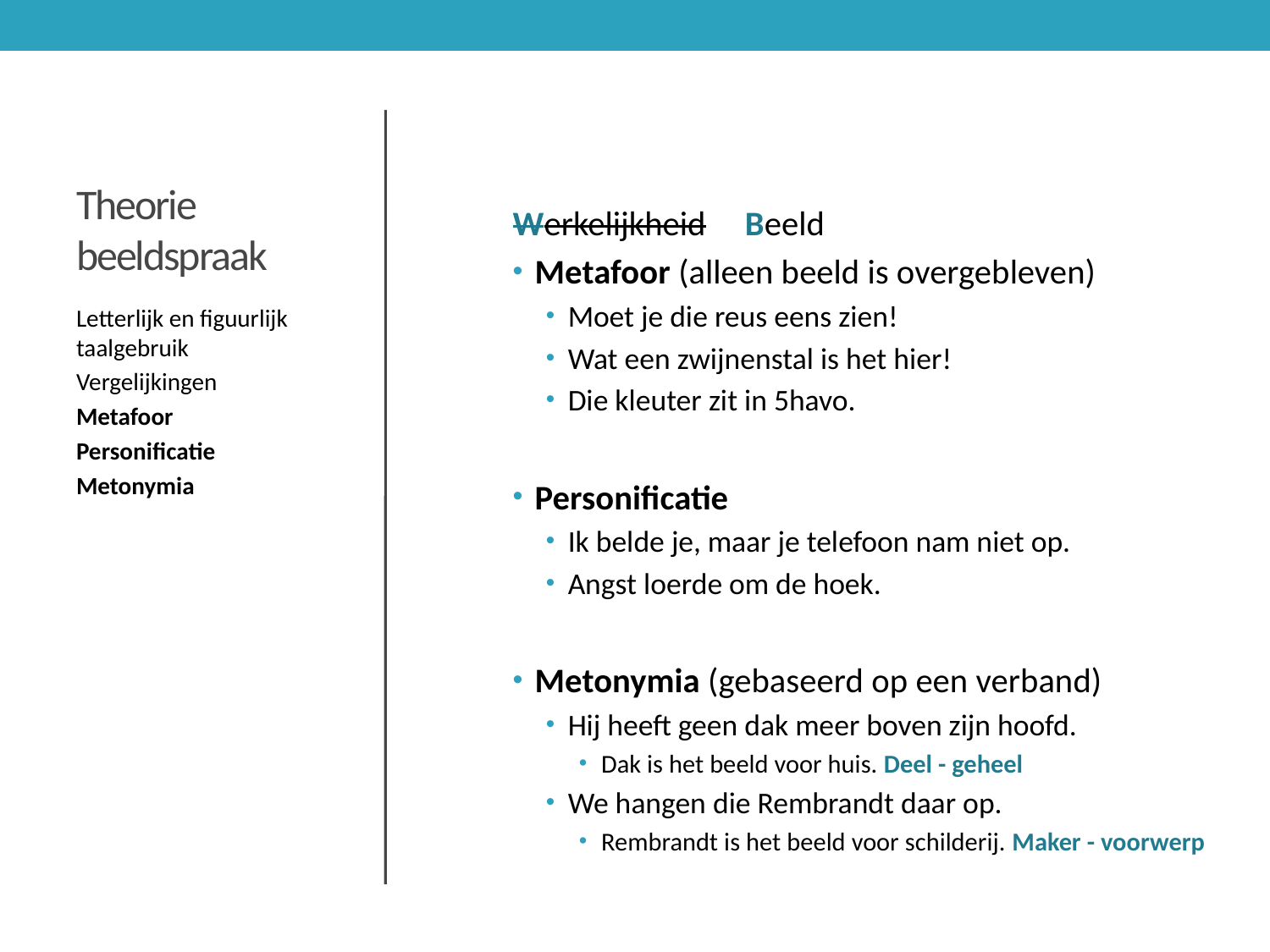

# Theorie beeldspraak
Werkelijkheid			Beeld
Metafoor (alleen beeld is overgebleven)
Moet je die reus eens zien!
Wat een zwijnenstal is het hier!
Die kleuter zit in 5havo.

Personificatie
Ik belde je, maar je telefoon nam niet op.
Angst loerde om de hoek.

Metonymia (gebaseerd op een verband)
Hij heeft geen dak meer boven zijn hoofd.
Dak is het beeld voor huis. Deel - geheel
We hangen die Rembrandt daar op.
Rembrandt is het beeld voor schilderij. Maker - voorwerp

Letterlijk en figuurlijk taalgebruik
Vergelijkingen
Metafoor
Personificatie
Metonymia